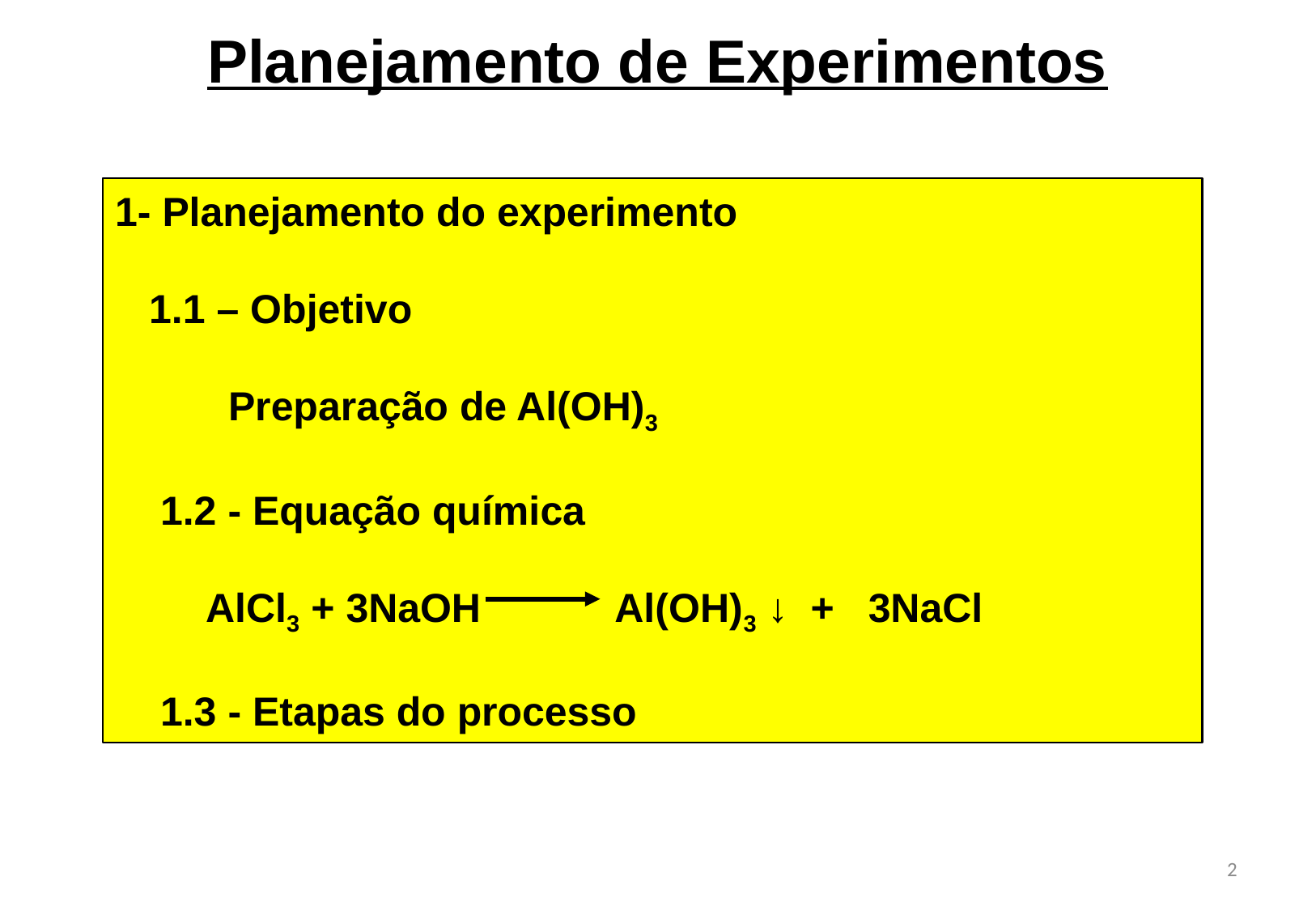

Planejamento de Experimentos
1- Planejamento do experimento

   1.1 – Objetivo

          Preparação de Al(OH)3

    1.2 - Equação química

        AlCl3 + 3NaOH            Al(OH)3 ↓  +   3NaCl

    1.3 - Etapas do processo
2